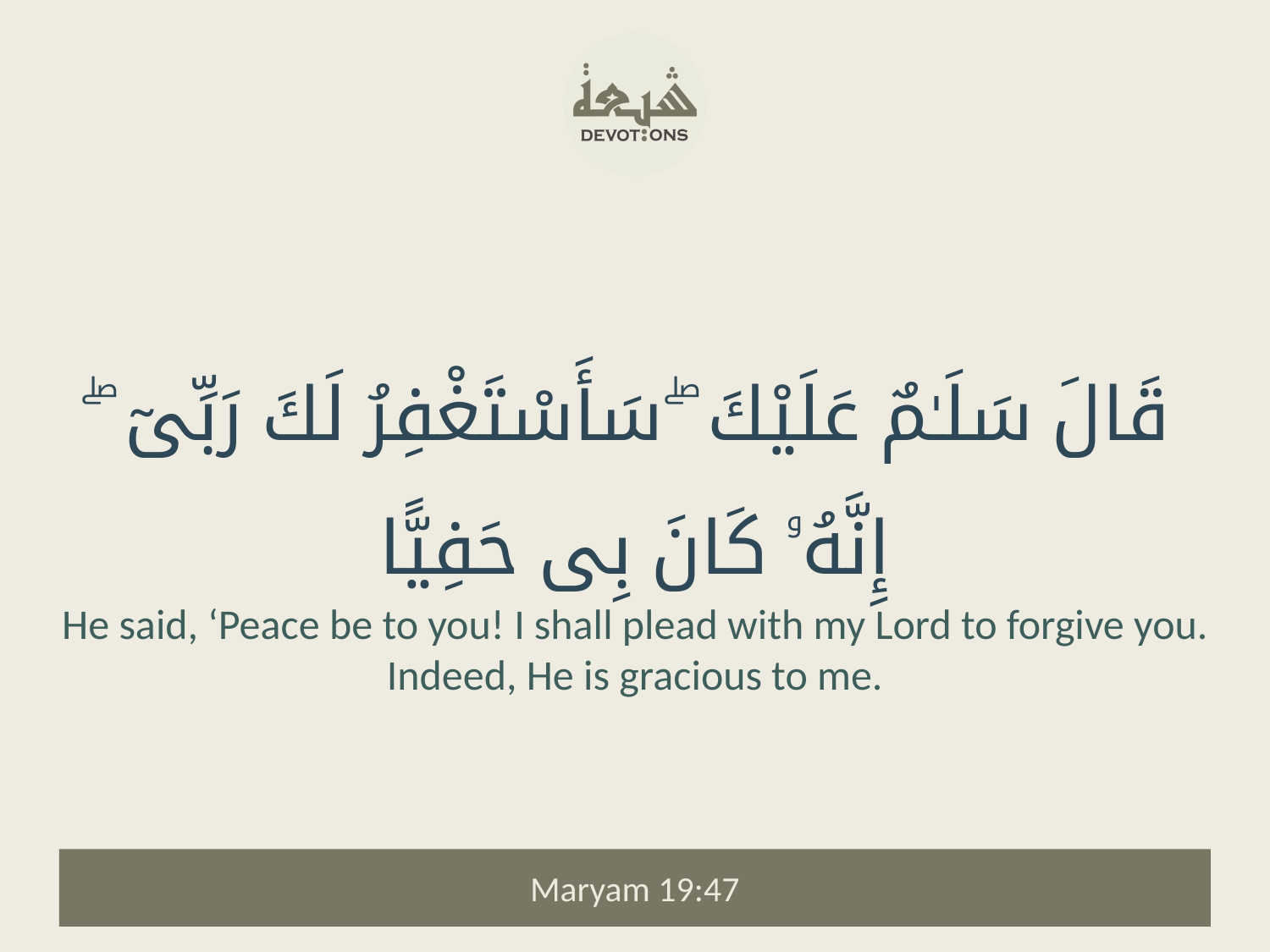

قَالَ سَلَـٰمٌ عَلَيْكَ ۖ سَأَسْتَغْفِرُ لَكَ رَبِّىٓ ۖ إِنَّهُۥ كَانَ بِى حَفِيًّا
He said, ‘Peace be to you! I shall plead with my Lord to forgive you. Indeed, He is gracious to me.
Maryam 19:47